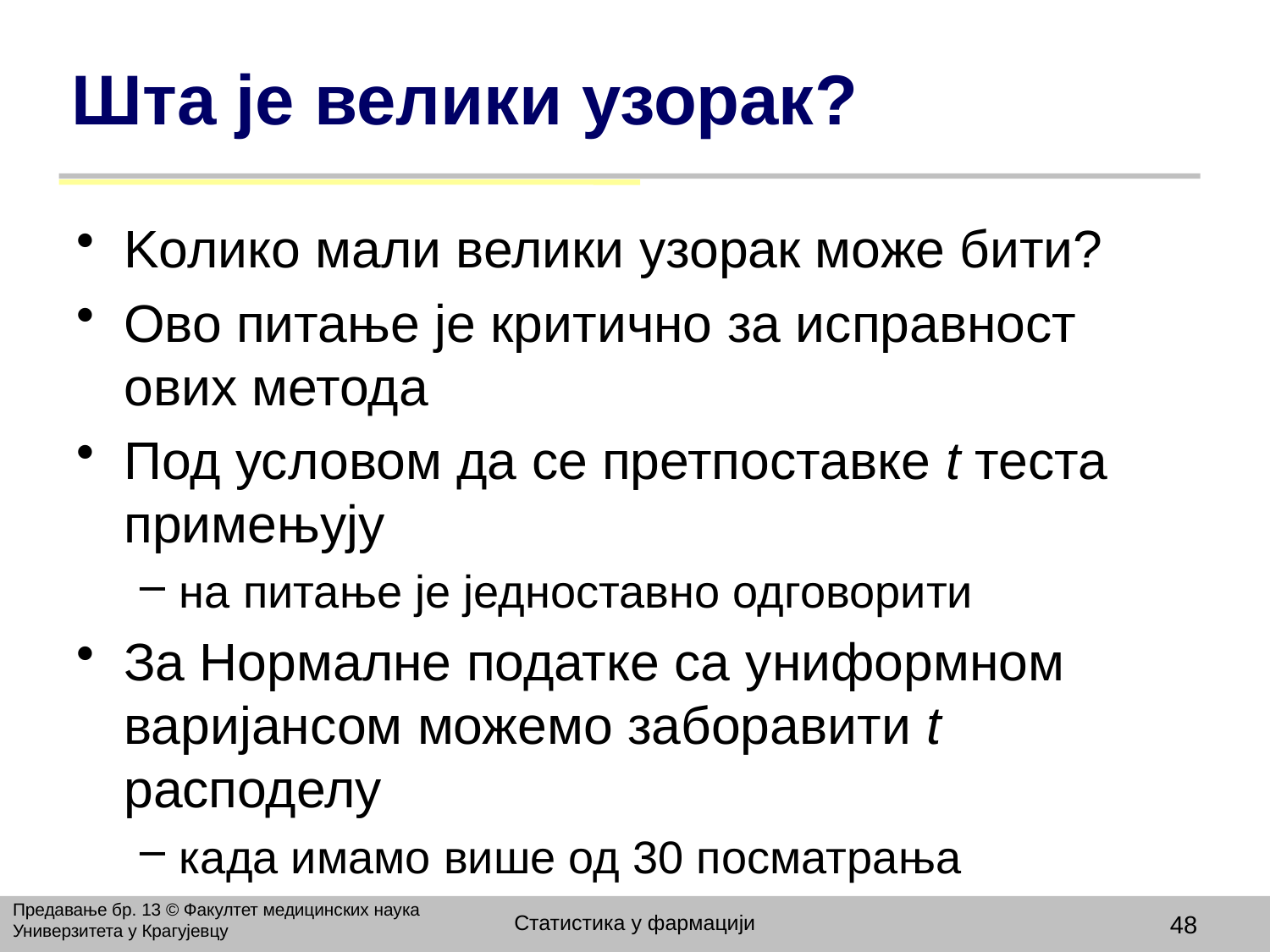

# Шта је велики узорак?
Kолико мали велики узорак може бити?
Ово питање је критично за исправност ових метода
Под условом да се претпоставке t теста примењују
на питање је једноставно одговорити
За Нормалне податке са униформном варијансом можемо заборавити t расподелу
када имамо више од 30 посматрања
Предавање бр. 13 © Факултет медицинских наука Универзитета у Крагујевцу
Статистика у фармацији
48